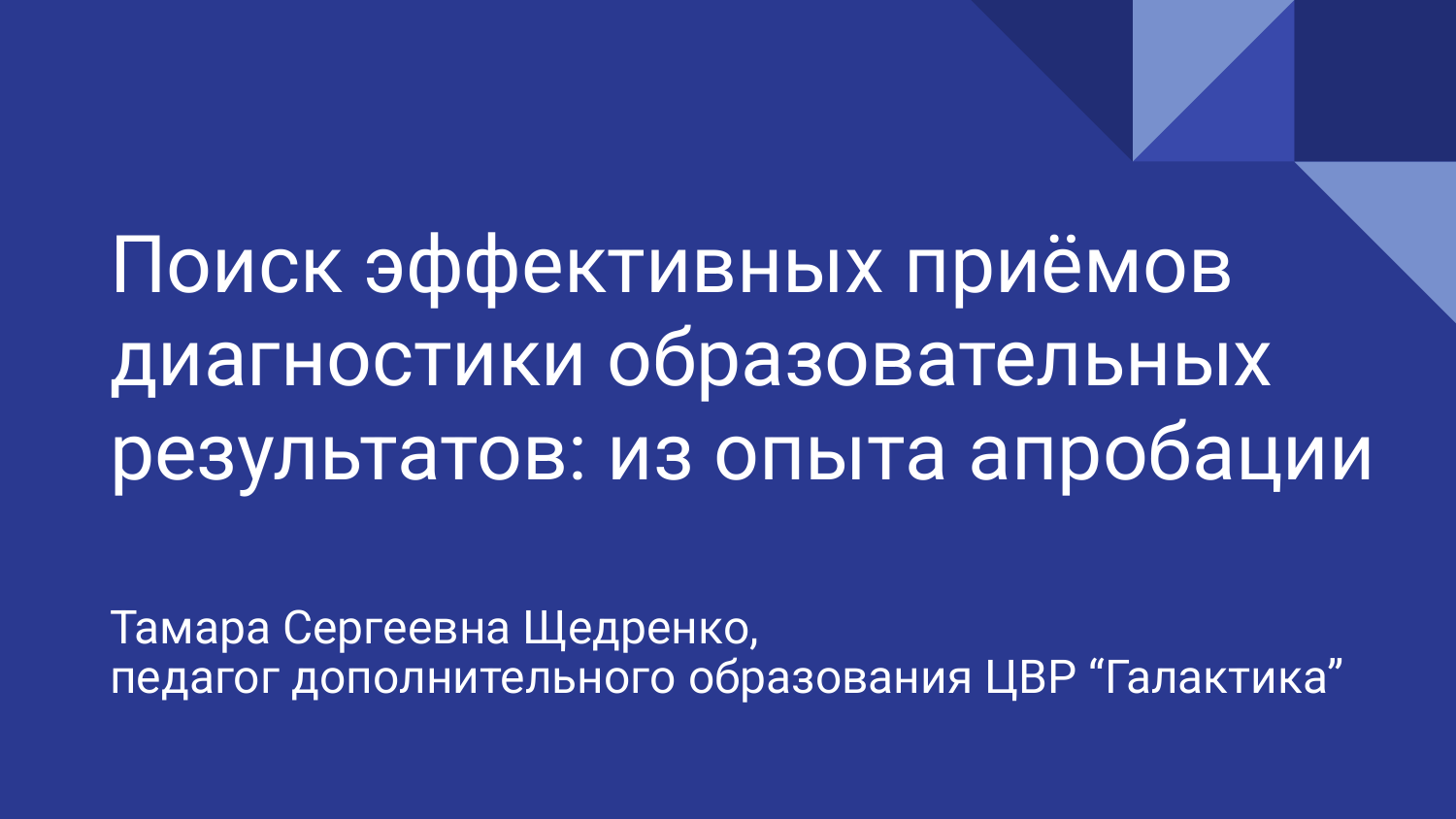

# Поиск эффективных приёмов диагностики образовательных результатов: из опыта апробации
Тамара Сергеевна Щедренко,
педагог дополнительного образования ЦВР “Галактика”